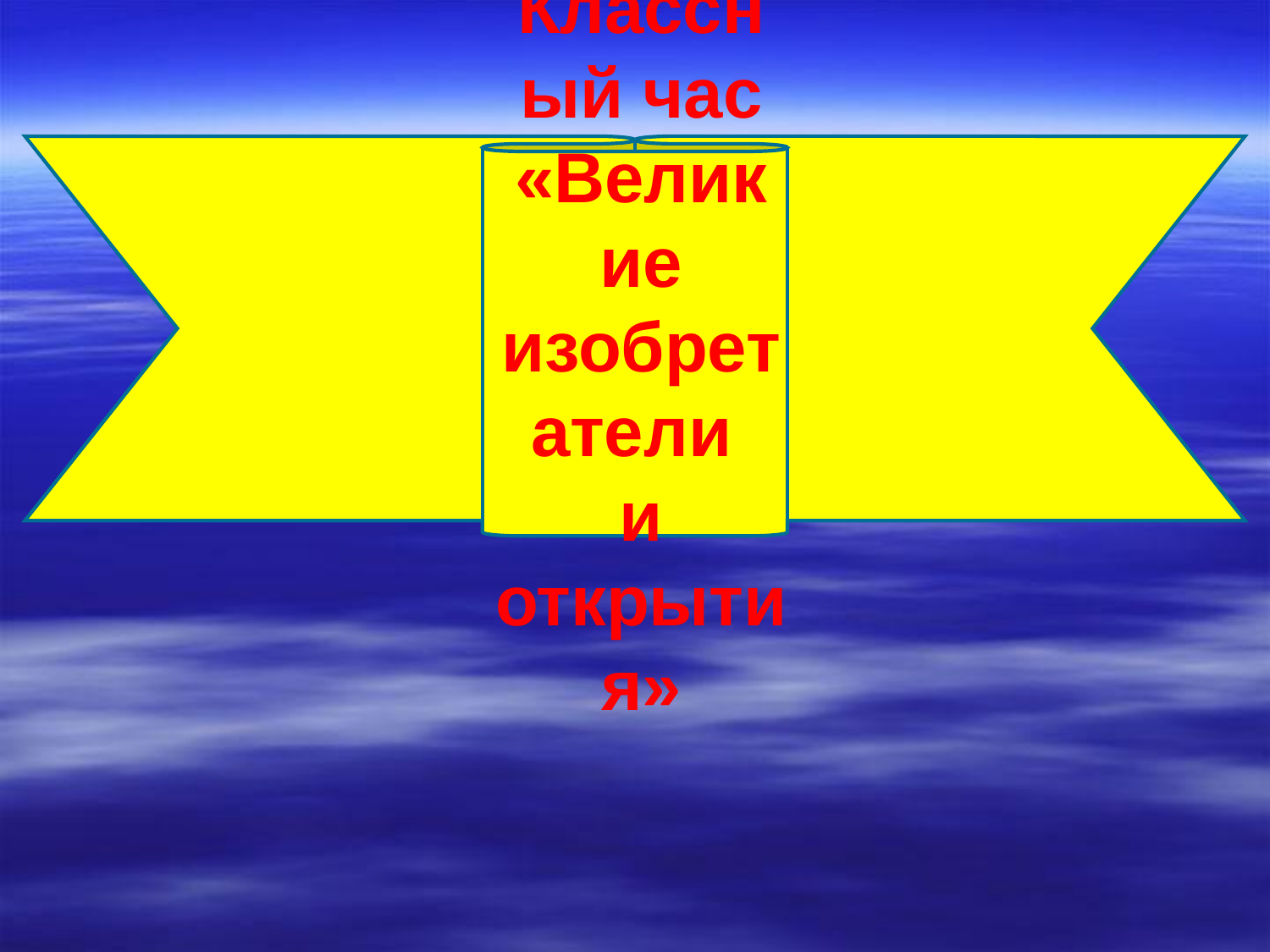

Классный час
«Великие изобретатели
и открытия»
#